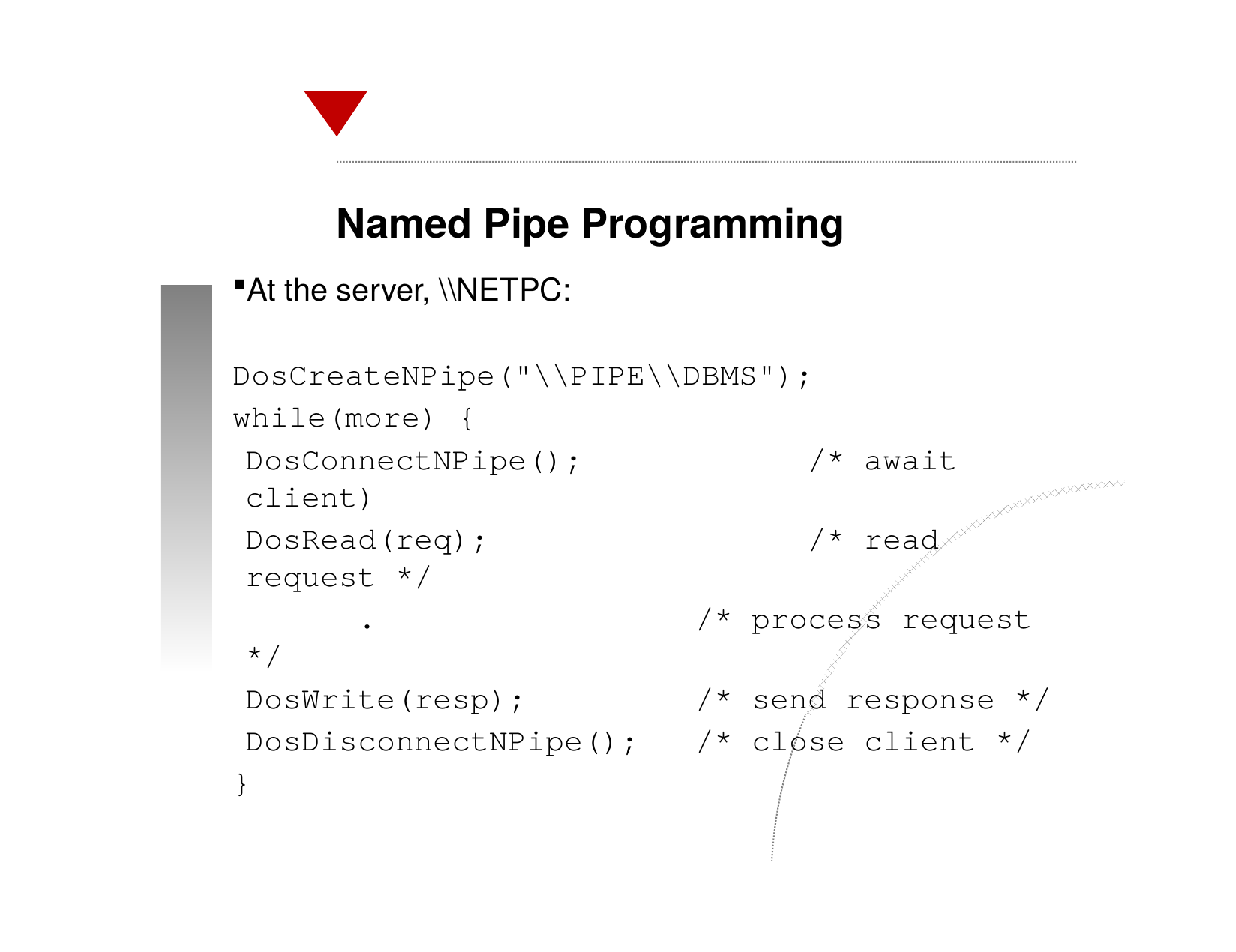

Named Pipe Programming
At the server, \\NETPC:

DosCreateNPipe("\\PIPE\\DBMS");
while(more) {
	DosConnectNPipe();		/* await client)
	DosRead(req);			/* read request */
		.			/* process request */
	DosWrite(resp);		/* send response */
	DosDisconnectNPipe();	/* close client */
}